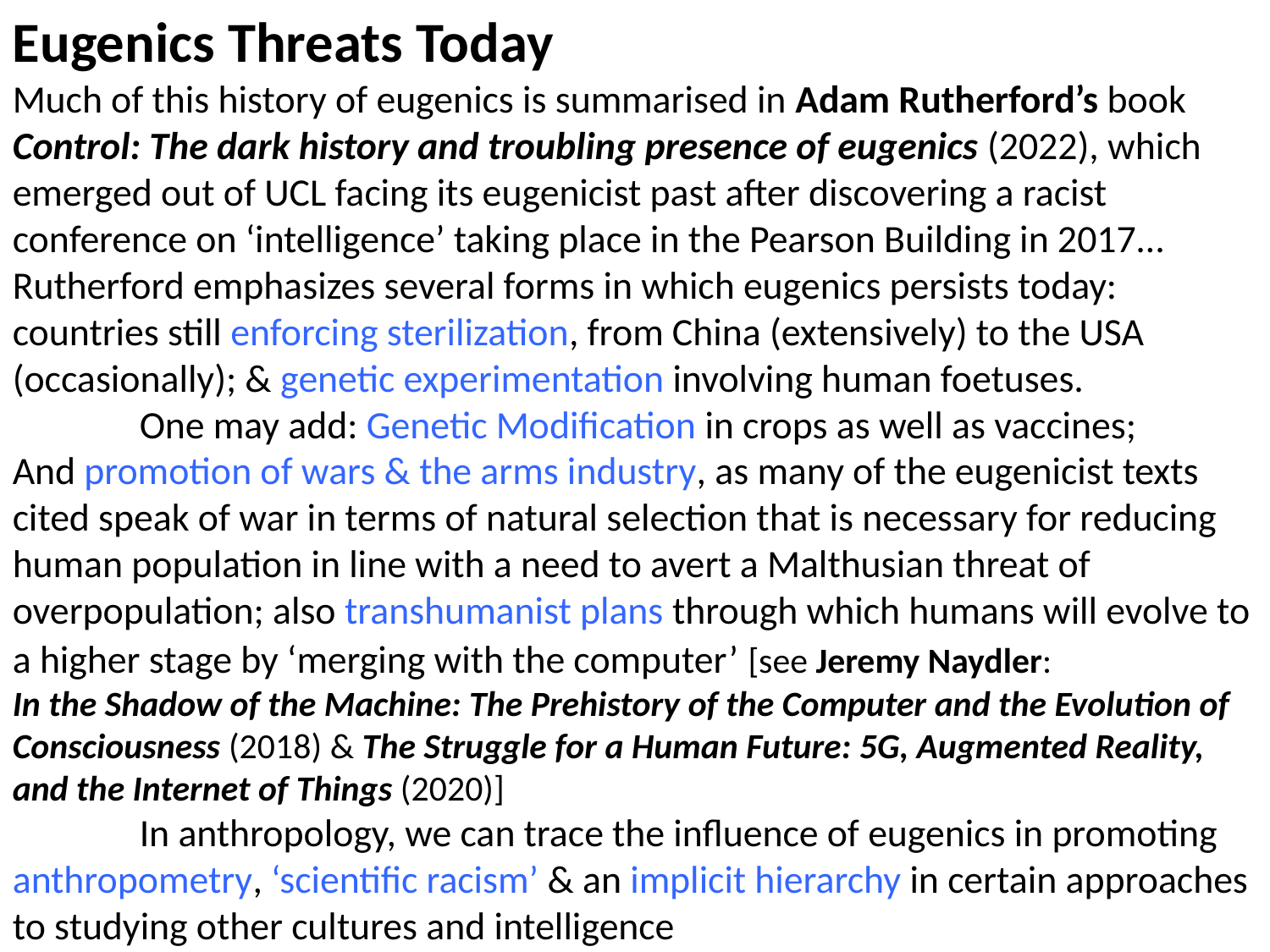

Eugenics Threats Today
Much of this history of eugenics is summarised in Adam Rutherford’s book Control: The dark history and troubling presence of eugenics (2022), which emerged out of UCL facing its eugenicist past after discovering a racist conference on ‘intelligence’ taking place in the Pearson Building in 2017…
Rutherford emphasizes several forms in which eugenics persists today: countries still enforcing sterilization, from China (extensively) to the USA (occasionally); & genetic experimentation involving human foetuses.
	One may add: Genetic Modification in crops as well as vaccines;
And promotion of wars & the arms industry, as many of the eugenicist texts cited speak of war in terms of natural selection that is necessary for reducing human population in line with a need to avert a Malthusian threat of overpopulation; also transhumanist plans through which humans will evolve to a higher stage by ‘merging with the computer’ [see Jeremy Naydler:
In the Shadow of the Machine: The Prehistory of the Computer and the Evolution of Consciousness (2018) & The Struggle for a Human Future: 5G, Augmented Reality, and the Internet of Things (2020)]
	In anthropology, we can trace the influence of eugenics in promoting anthropometry, ‘scientific racism’ & an implicit hierarchy in certain approaches to studying other cultures and intelligence

In